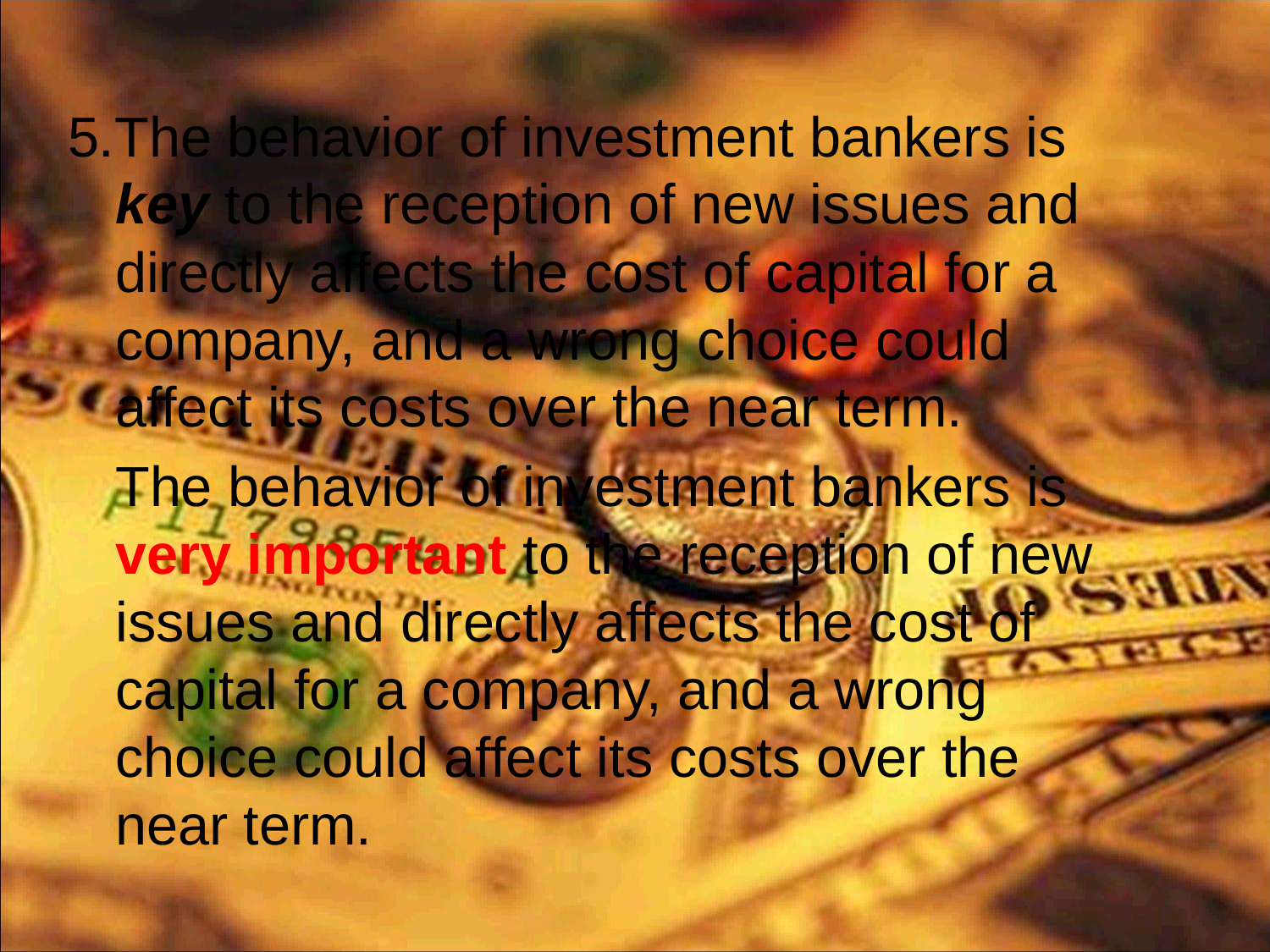

5.The behavior of investment bankers is key to the reception of new issues and directly affects the cost of capital for a company, and a wrong choice could affect its costs over the near term.
	The behavior of investment bankers is very important to the reception of new issues and directly affects the cost of capital for a company, and a wrong choice could affect its costs over the near term.